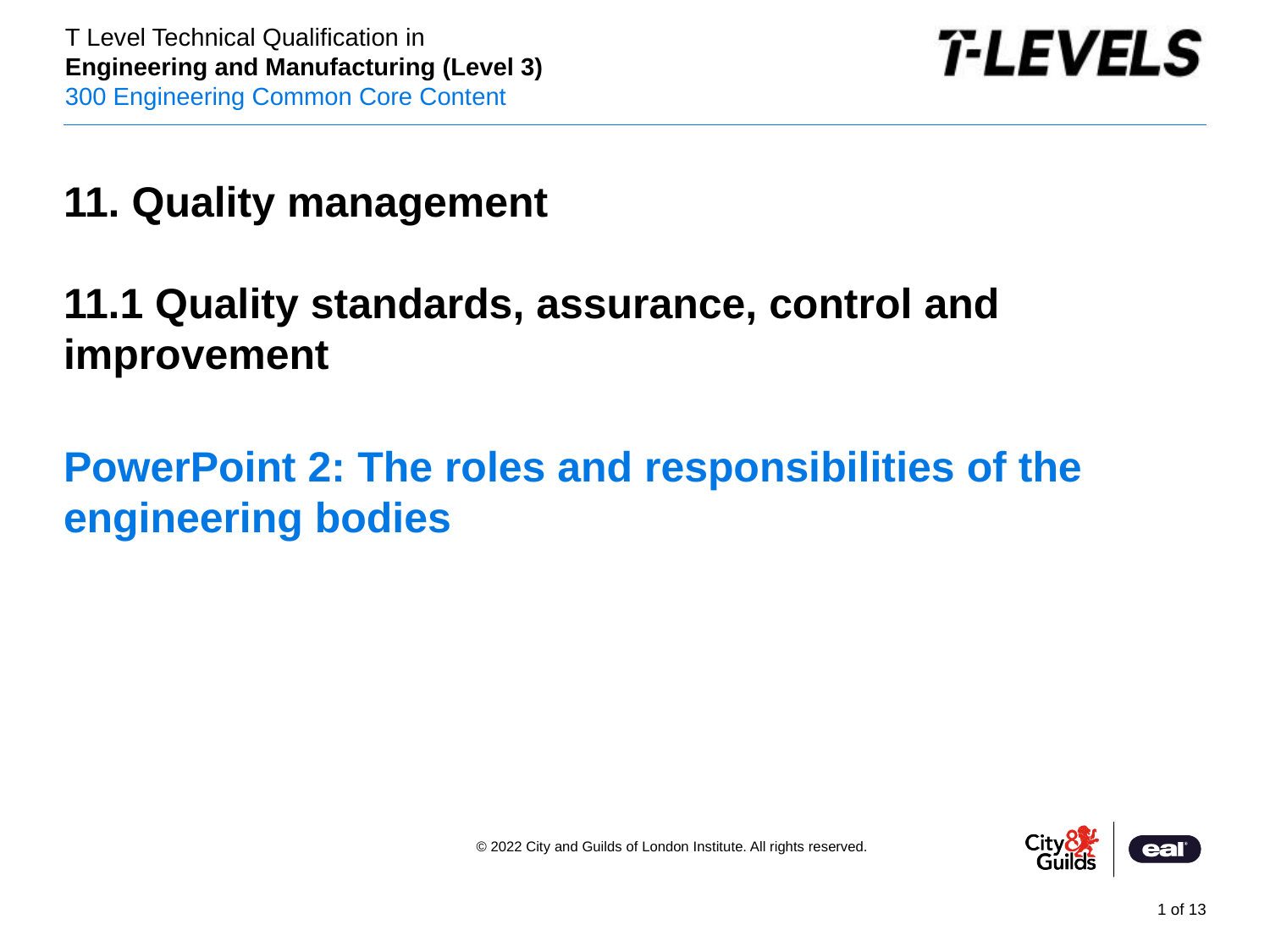

11. Quality management

11.1 Quality standards, assurance, control and improvement

PowerPoint presentation
# PowerPoint 2: The roles and responsibilities of the engineering bodies